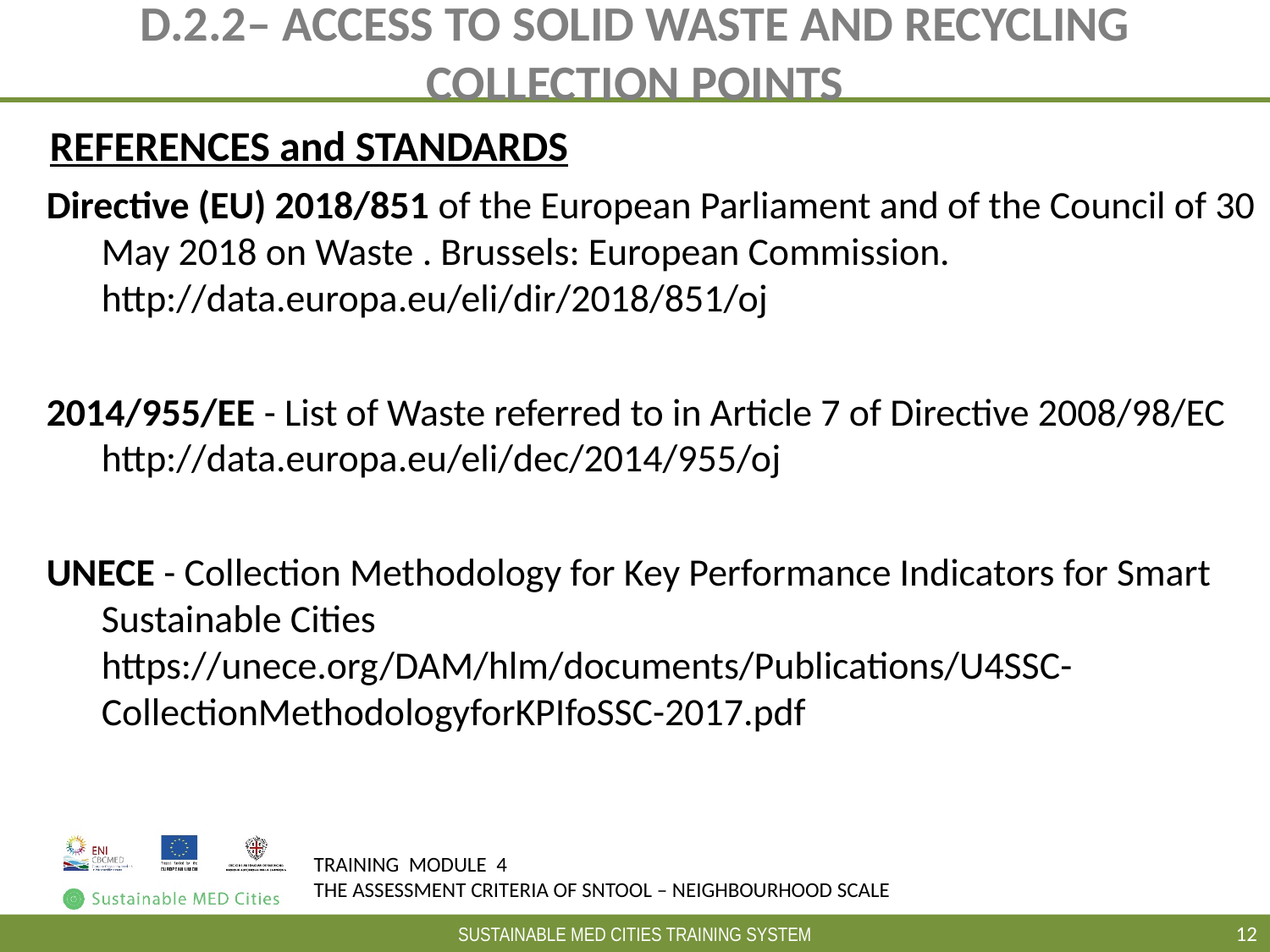

D.2.2– ACCESS TO SOLID WASTE AND RECYCLING COLLECTION POINTS
REFERENCES and STANDARDS
Directive (EU) 2018/851 of the European Parliament and of the Council of 30 May 2018 on Waste . Brussels: European Commission. http://data.europa.eu/eli/dir/2018/851/oj

2014/955/ΕΕ - List of Waste referred to in Article 7 of Directive 2008/98/EC http://data.europa.eu/eli/dec/2014/955/oj

UNECE - Collection Methodology for Key Performance Indicators for Smart Sustainable Cities https://unece.org/DAM/hlm/documents/Publications/U4SSC-CollectionMethodologyforKPIfoSSC-2017.pdf

12